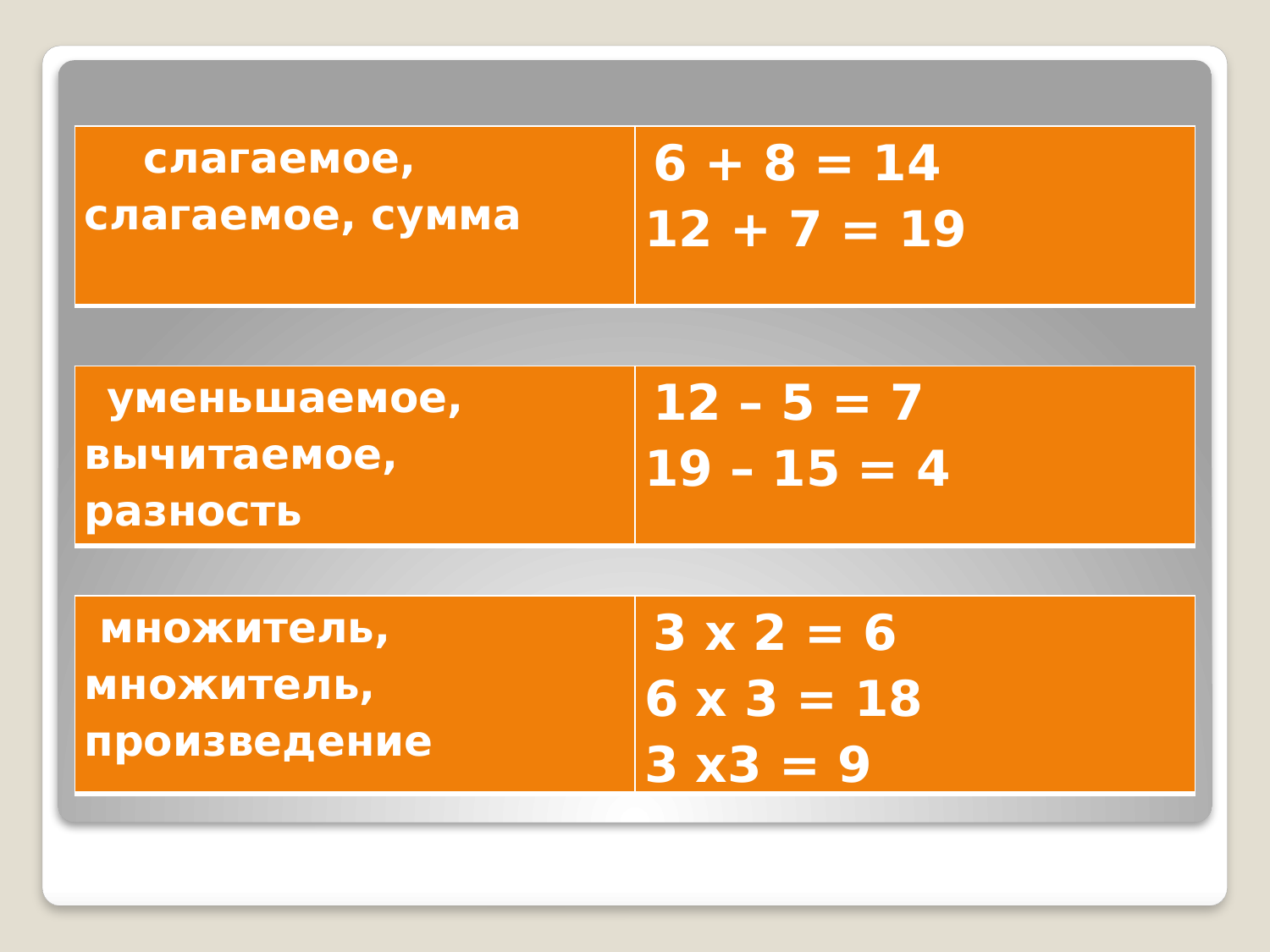

| слагаемое, слагаемое, сумма | 6 + 8 = 14 12 + 7 = 19 |
| --- | --- |
| уменьшаемое, вычитаемое, разность | 12 – 5 = 7 19 – 15 = 4 |
| --- | --- |
| множитель, множитель, произведение | 3 х 2 = 6 6 х 3 = 18 3 х3 = 9 |
| --- | --- |